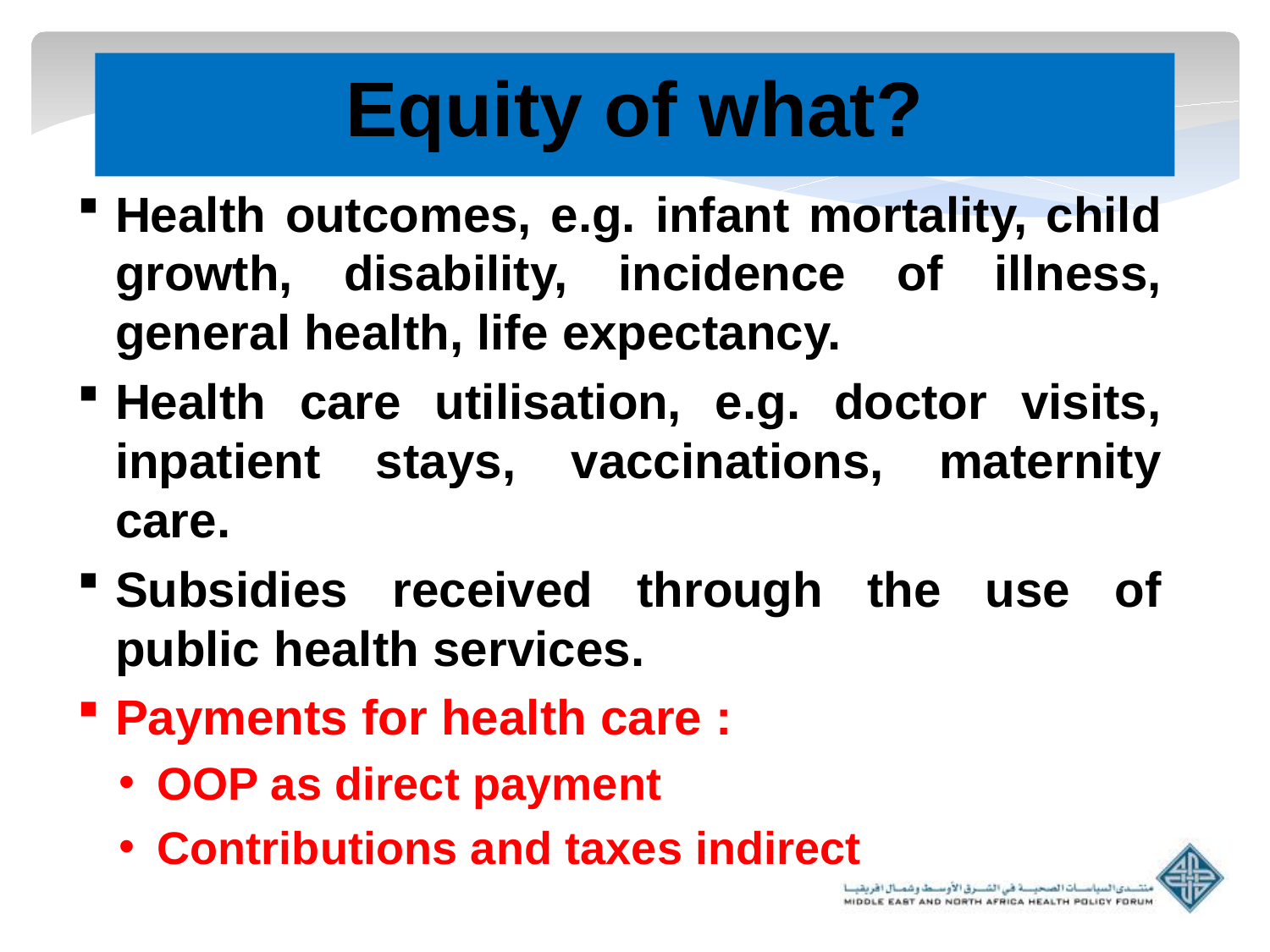

Equity of what?
Health outcomes, e.g. infant mortality, child growth, disability, incidence of illness, general health, life expectancy.
Health care utilisation, e.g. doctor visits, inpatient stays, vaccinations, maternity care.
Subsidies received through the use of public health services.
Payments for health care :
OOP as direct payment
Contributions and taxes indirect